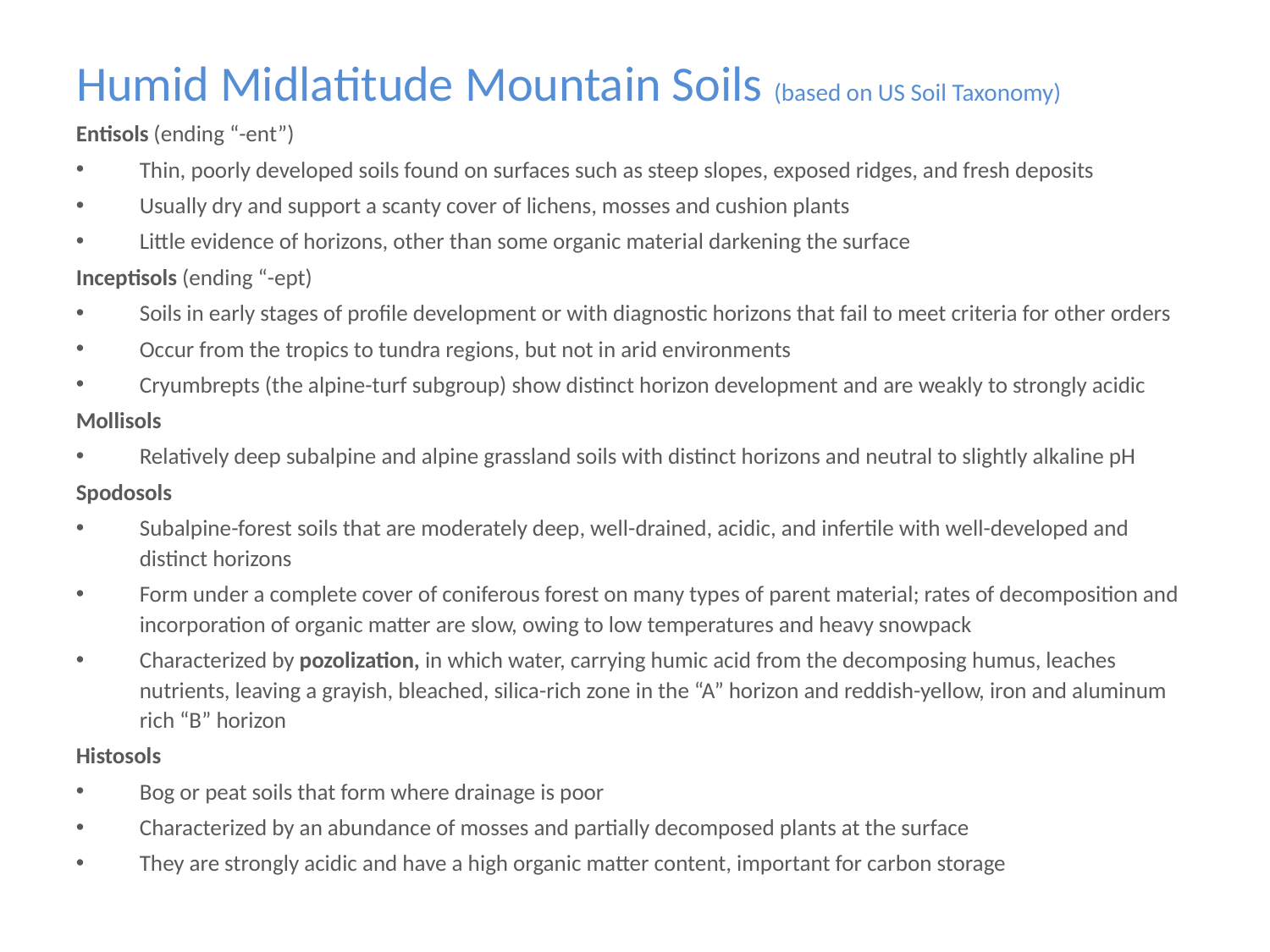

# Humid Midlatitude Mountain Soils (based on US Soil Taxonomy)

Entisols (ending “-ent”)
Thin, poorly developed soils found on surfaces such as steep slopes, exposed ridges, and fresh deposits
Usually dry and support a scanty cover of lichens, mosses and cushion plants
Little evidence of horizons, other than some organic material darkening the surface
Inceptisols (ending “-ept)
Soils in early stages of profile development or with diagnostic horizons that fail to meet criteria for other orders
Occur from the tropics to tundra regions, but not in arid environments
Cryumbrepts (the alpine-turf subgroup) show distinct horizon development and are weakly to strongly acidic
Mollisols
Relatively deep subalpine and alpine grassland soils with distinct horizons and neutral to slightly alkaline pH
Spodosols
Subalpine-forest soils that are moderately deep, well-drained, acidic, and infertile with well-developed and distinct horizons
Form under a complete cover of coniferous forest on many types of parent material; rates of decomposition and incorporation of organic matter are slow, owing to low temperatures and heavy snowpack
Characterized by pozolization, in which water, carrying humic acid from the decomposing humus, leaches nutrients, leaving a grayish, bleached, silica-rich zone in the “A” horizon and reddish-yellow, iron and aluminum rich “B” horizon
Histosols
Bog or peat soils that form where drainage is poor
Characterized by an abundance of mosses and partially decomposed plants at the surface
They are strongly acidic and have a high organic matter content, important for carbon storage